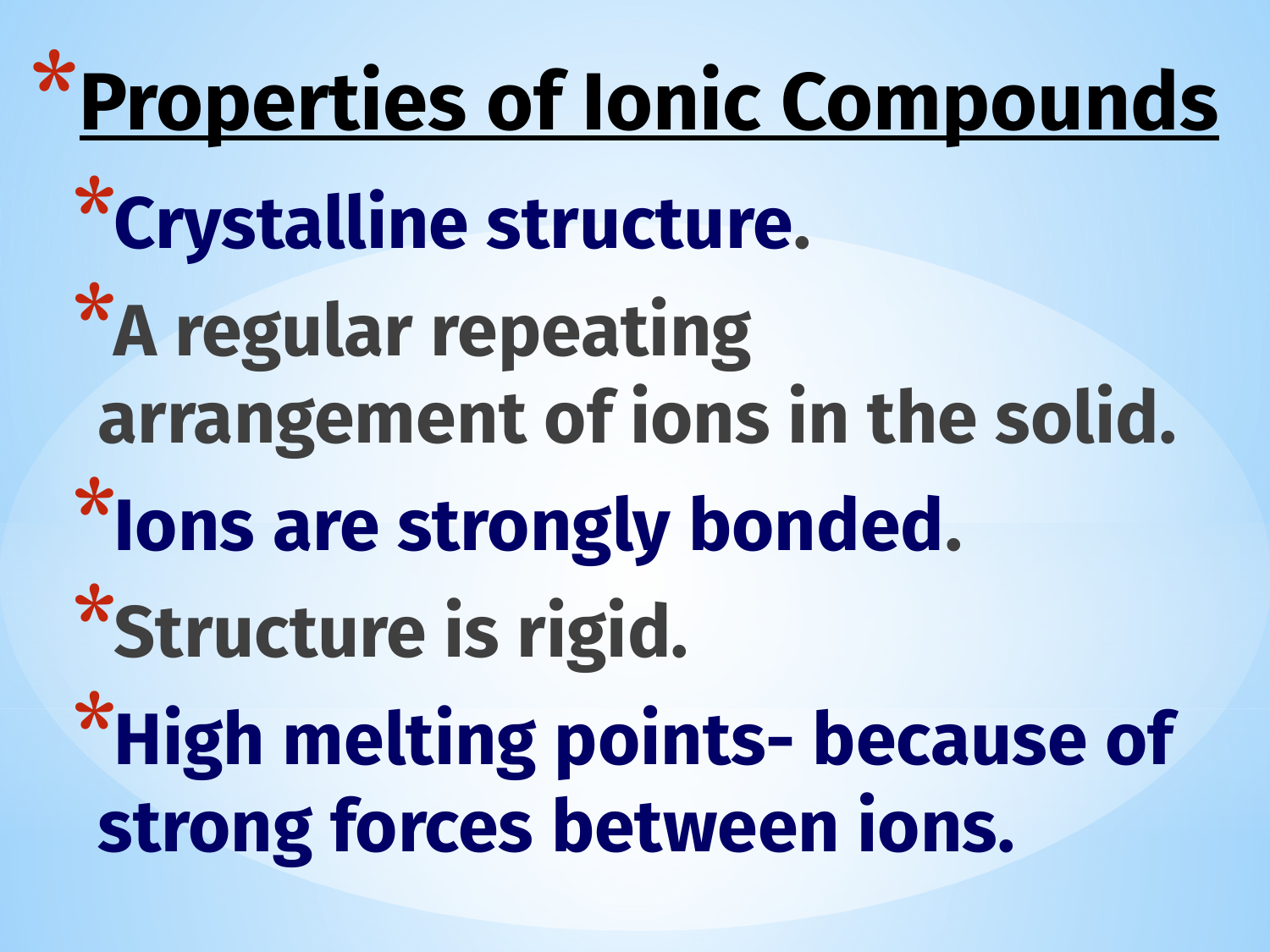

# Properties of Ionic Compounds
Crystalline structure.
A regular repeating arrangement of ions in the solid.
Ions are strongly bonded.
Structure is rigid.
High melting points- because of strong forces between ions.